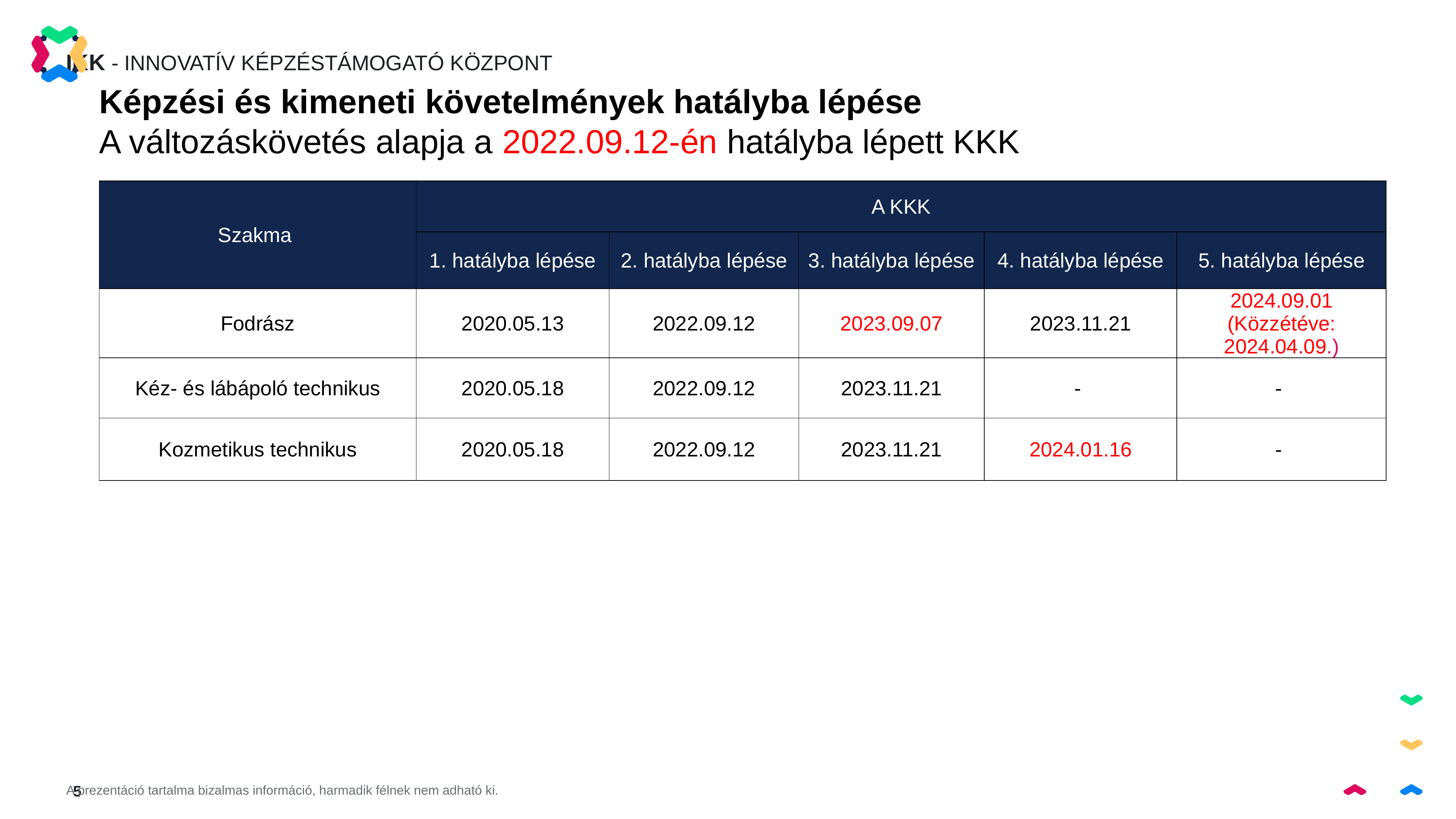

Képzési és kimeneti követelmények hatályba lépése
A változáskövetés alapja a 2022.09.12-én hatályba lépett KKK

| Szakma | A KKK |  |  |  |  |
| --- | --- | --- | --- | --- | --- |
|  | 1. hatályba lépése | 2. hatályba lépése | 3. hatályba lépése | 4. hatályba lépése | 5. hatályba lépése |
| Fodrász | 2020.05.13 | 2022.09.12 | 2023.09.07 | 2023.11.21 | 2024.09.01 (Közzétéve: 2024.04.09.) |
| Kéz- és lábápoló technikus | 2020.05.18 | 2022.09.12 | 2023.11.21 | - | - |
| Kozmetikus technikus | 2020.05.18 | 2022.09.12 | 2023.11.21 | 2024.01.16 | - |